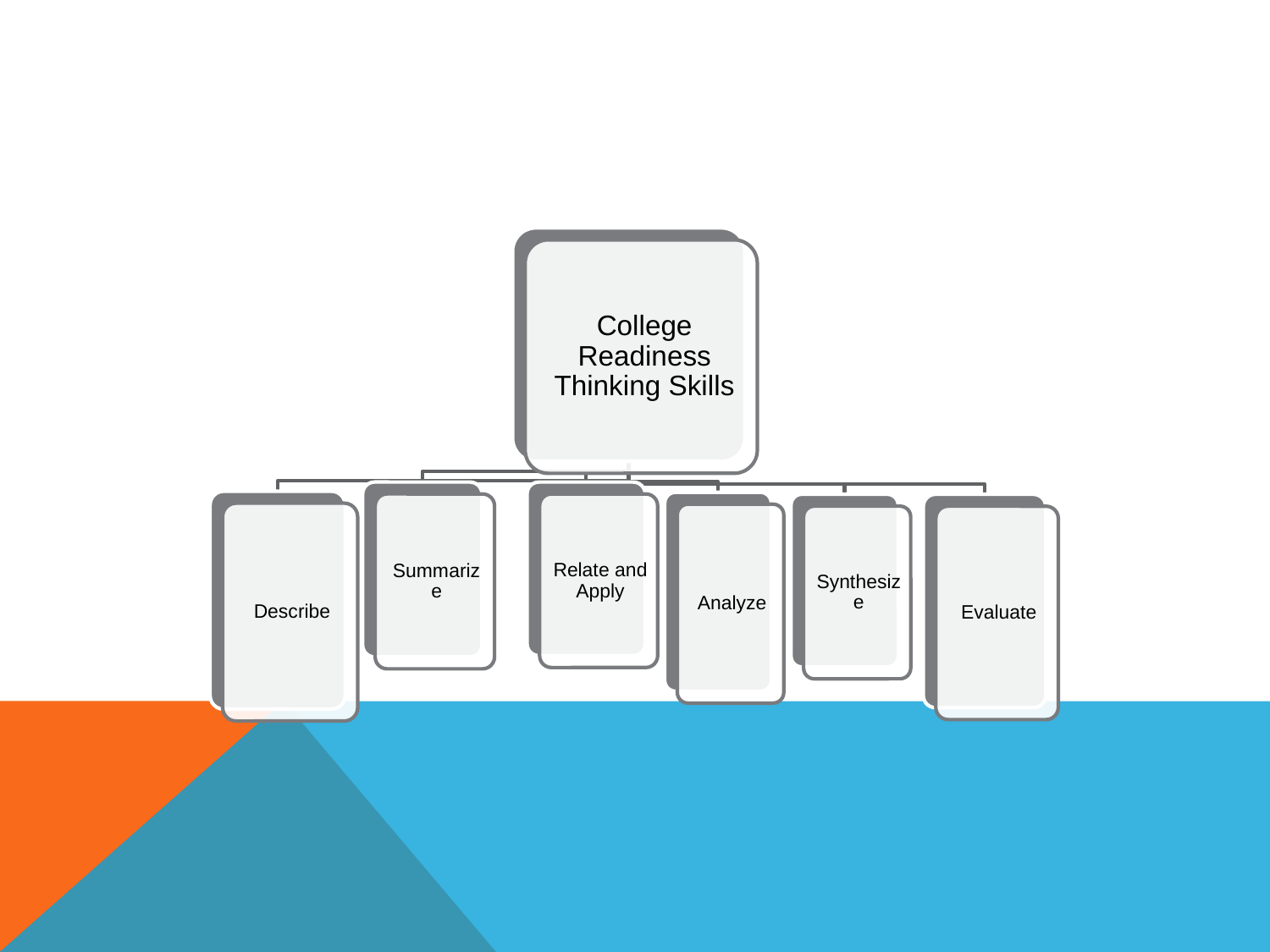

College Readiness Thinking Skills
Describe
Relate and Apply
Analyze
Summarize
Synthesize
Evaluate